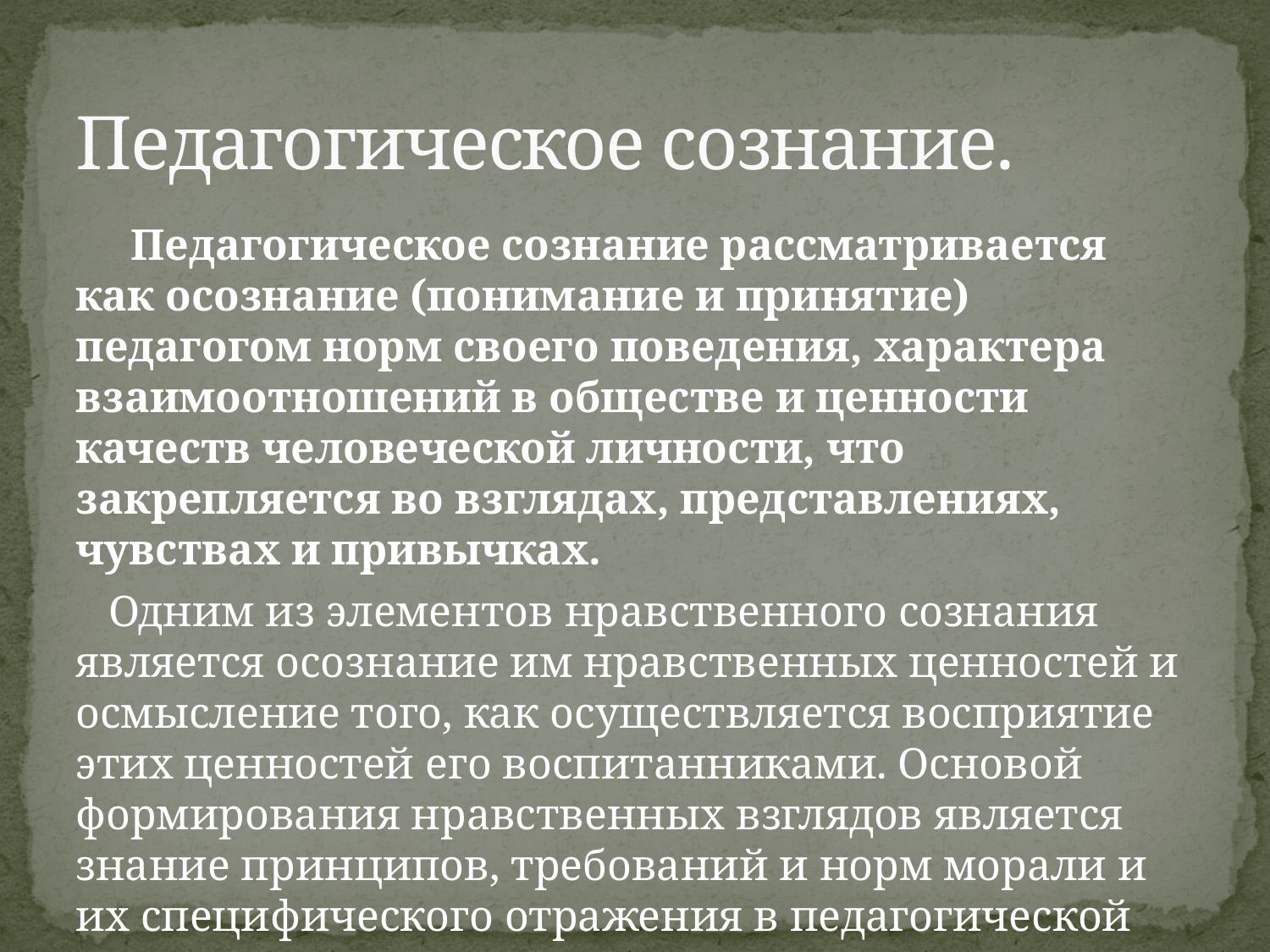

# Педагогическое сознание.
      Педагогическое сознание рассматривается как осознание (понимание и принятие) педагогом норм своего поведения, характера взаимоотношений в обществе и ценности качеств человеческой личности, что закрепляется во взглядах, представлениях, чувствах и привычках.
   Одним из элементов нравственного сознания является осознание им нравственных ценностей и осмысление того, как осуществляется восприятие этих ценностей его воспитанниками. Основой формирования нравственных взглядов является знание принципов, требований и норм морали и их специфического отражения в педагогической деятельности.